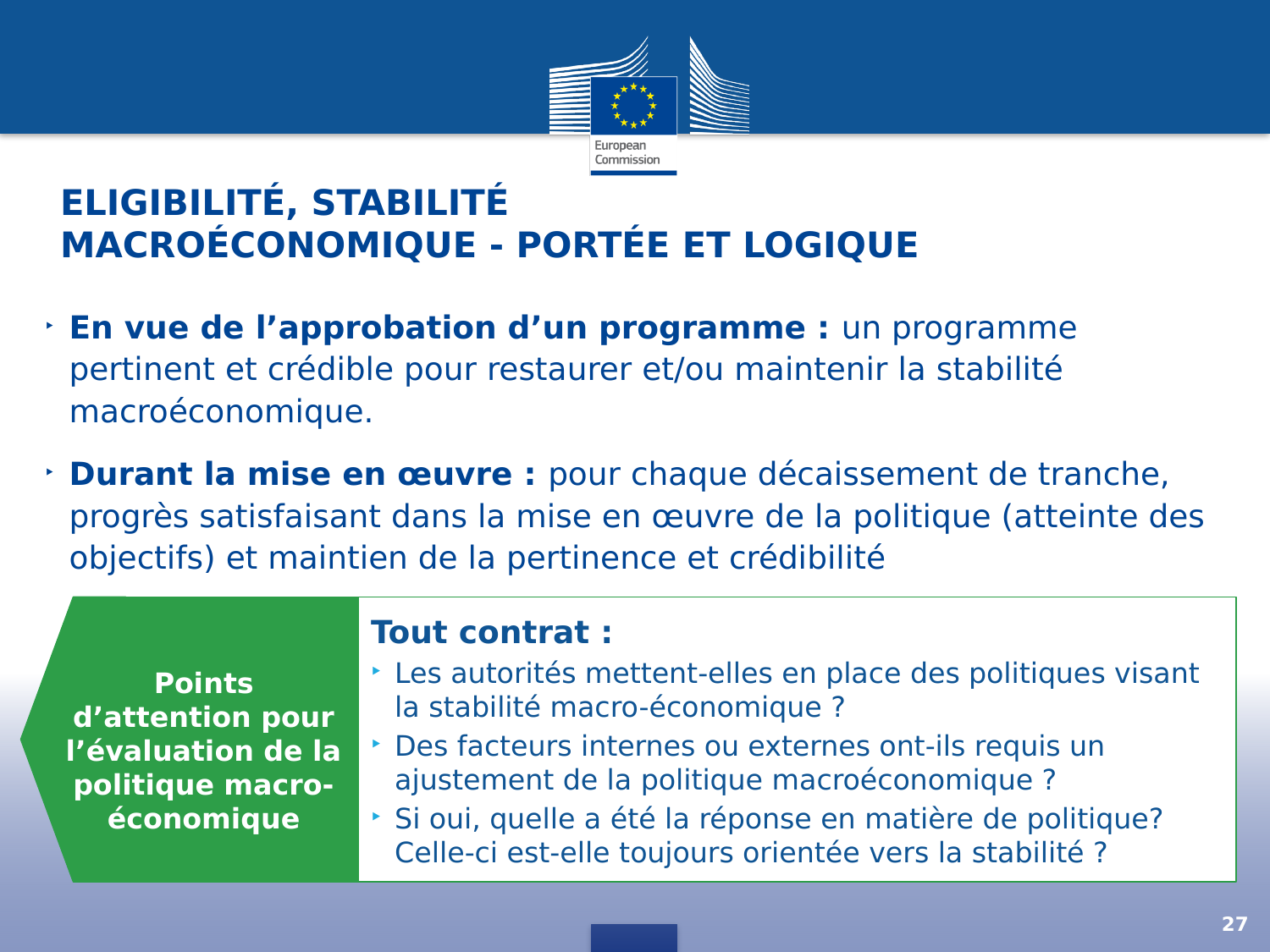

# Eligibilité, stabilité macroéconomique - Portée et logique
En vue de l’approbation d’un programme : un programme pertinent et crédible pour restaurer et/ou maintenir la stabilité macroéconomique.
Durant la mise en œuvre : pour chaque décaissement de tranche, progrès satisfaisant dans la mise en œuvre de la politique (atteinte des objectifs) et maintien de la pertinence et crédibilité

Tout contrat :
Les autorités mettent-elles en place des politiques visant la stabilité macro-économique ?
Des facteurs internes ou externes ont-ils requis un ajustement de la politique macroéconomique ?
Si oui, quelle a été la réponse en matière de politique? Celle-ci est-elle toujours orientée vers la stabilité ?
Points d’attention pour l’évaluation de la politique macro-économique

27